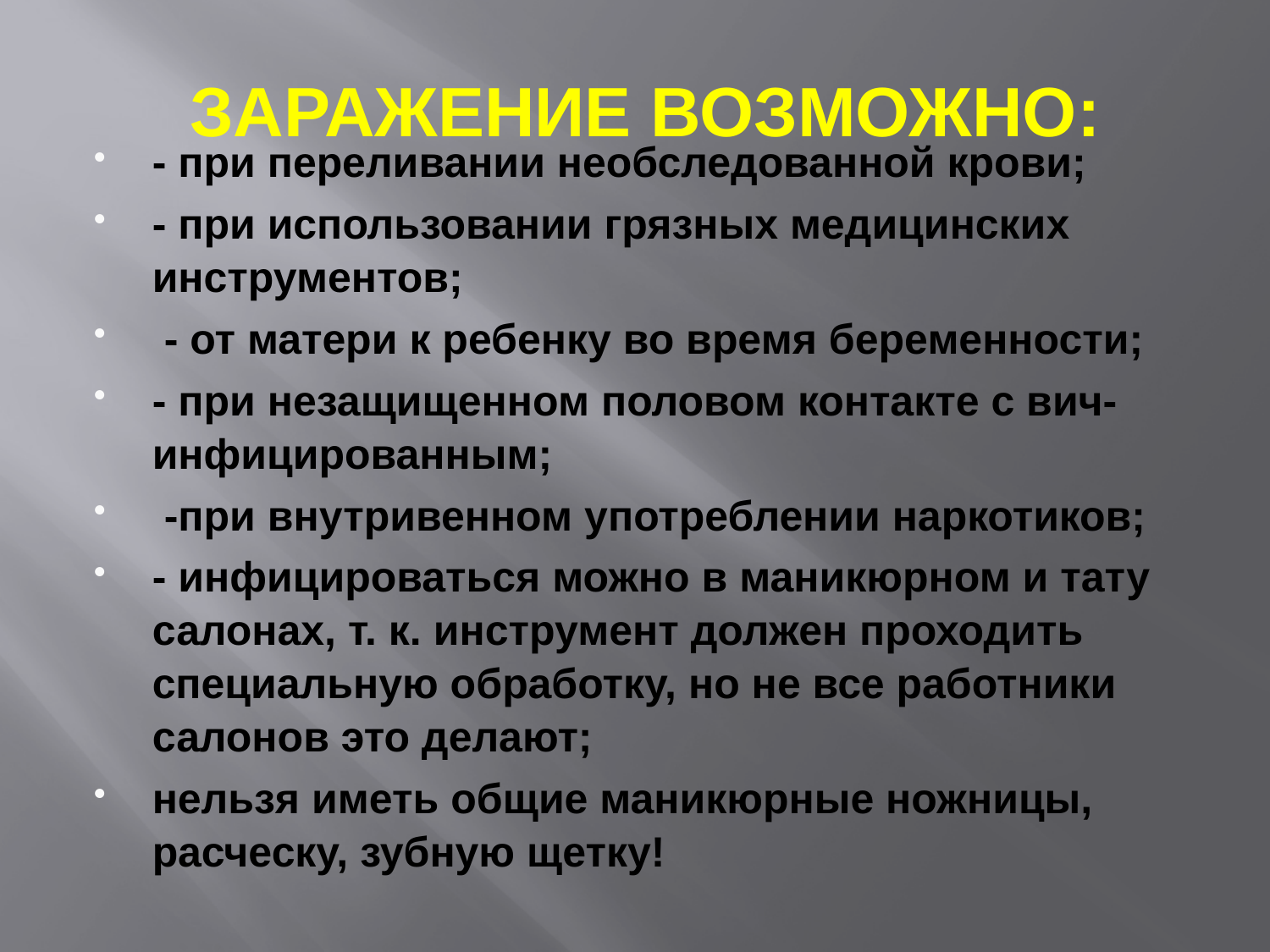

# ЗАРАЖЕНИЕ ВОЗМОЖНО:
- при переливании необследованной крови;
- при использовании грязных медицинских инструментов;
 - от матери к ребенку во время беременности;
- при незащищенном половом контакте с вич- инфицированным;
 -при внутривенном употреблении наркотиков;
- инфицироваться можно в маникюрном и тату салонах, т. к. инструмент должен проходить специальную обработку, но не все работники салонов это делают;
нельзя иметь общие маникюрные ножницы, расческу, зубную щетку!